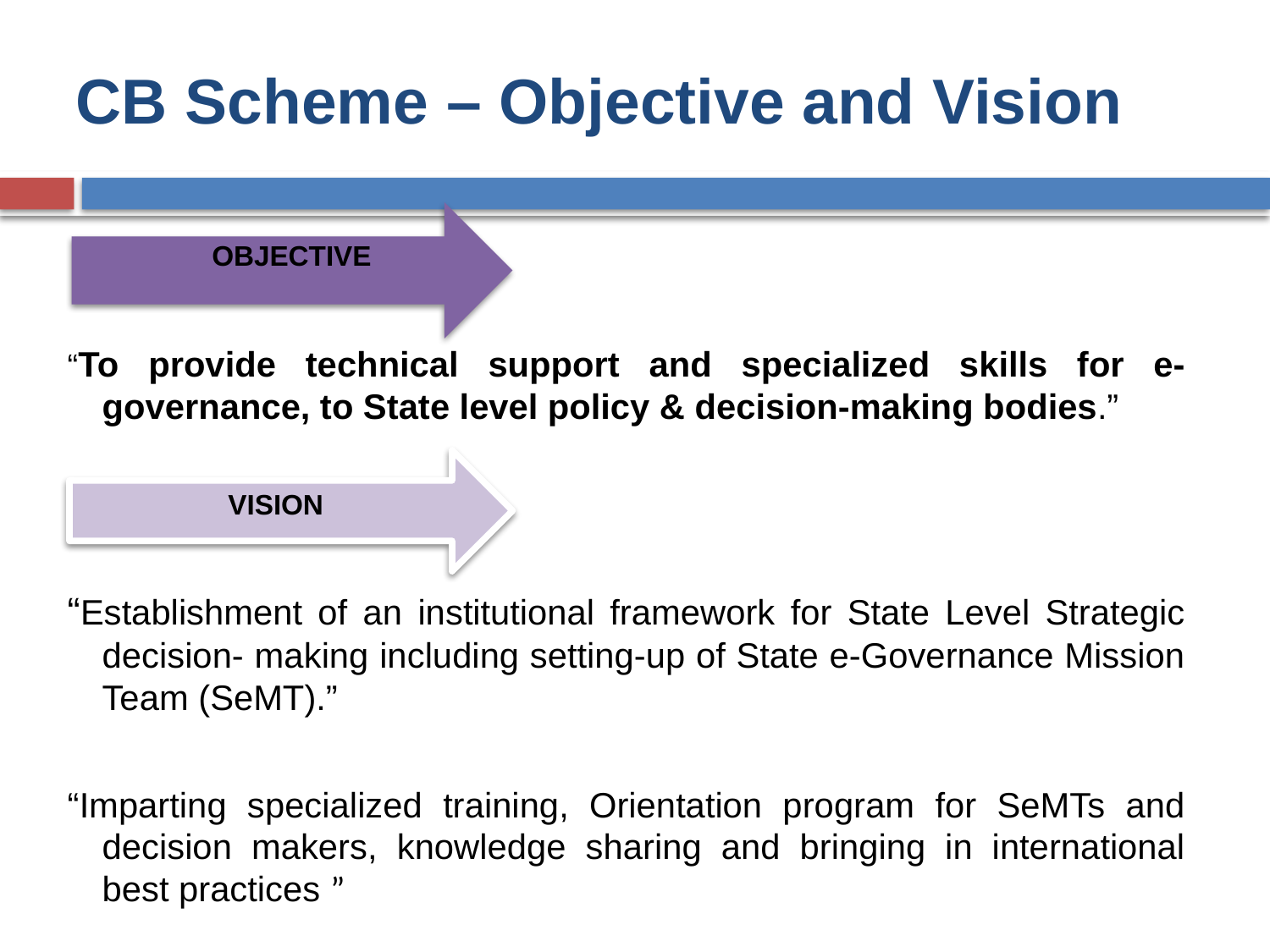

# CB Scheme – Objective and Vision

“To provide technical support and specialized skills for e-governance, to State level policy & decision-making bodies.”

“Establishment of an institutional framework for State Level Strategic decision- making including setting-up of State e-Governance Mission Team (SeMT).”

“Imparting specialized training, Orientation program for SeMTs and decision makers, knowledge sharing and bringing in international best practices ”
OBJECTIVE
VISION